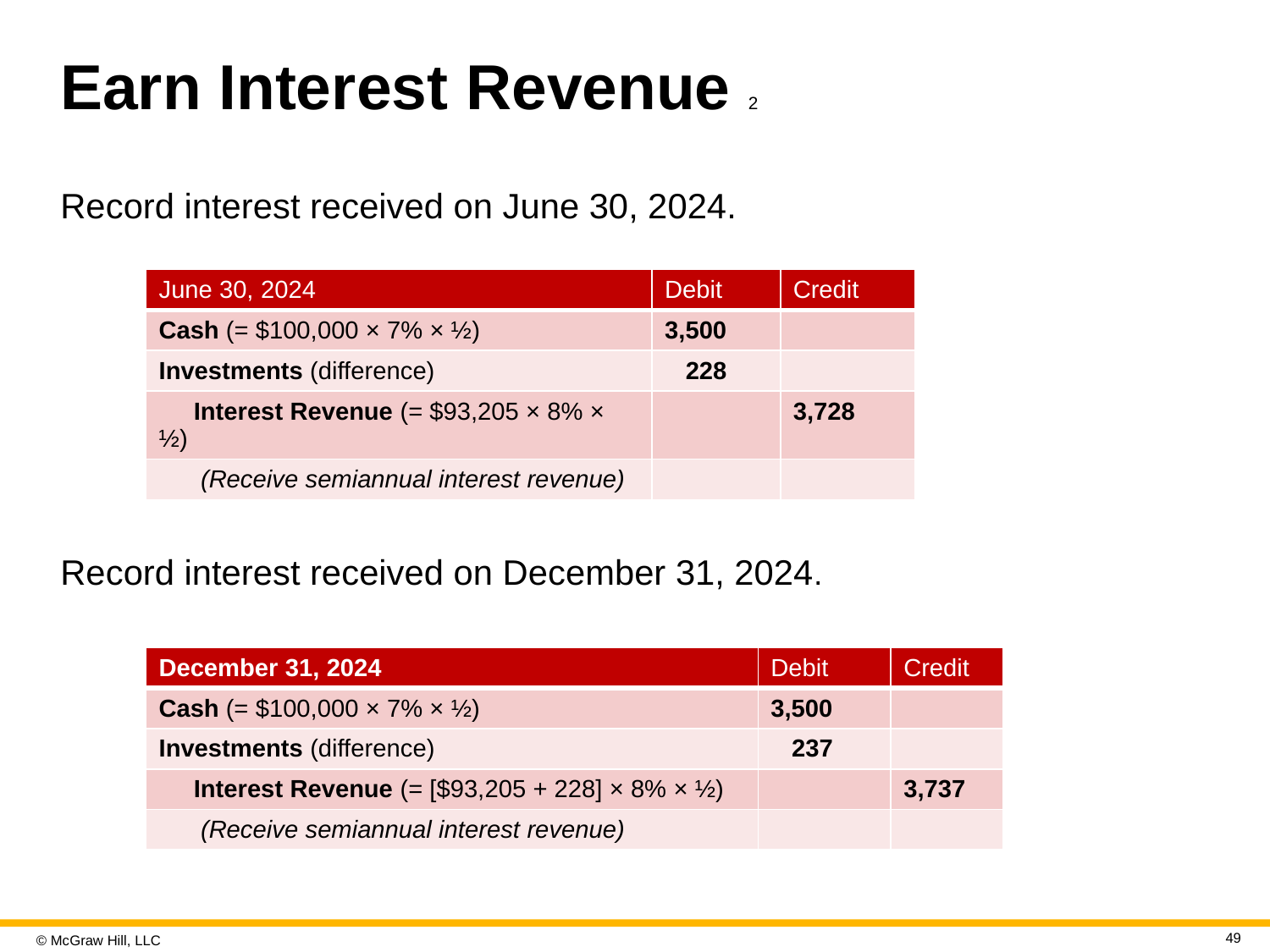

# Earn Interest Revenue 2
Record interest received on June 30, 2024.
| June 30, 2024 | Debit | Credit |
| --- | --- | --- |
| Cash (= $100,000 × 7% × ½) | 3,500 |  |
| Investments (difference) | 228 |  |
| Interest Revenue (= $93,205 × 8% × ½) |  | 3,728 |
| (Receive semiannual interest revenue) |  |  |
Record interest received on December 31, 2024.
| December 31, 2024 | Debit | Credit |
| --- | --- | --- |
| Cash (= $100,000 × 7% × ½) | 3,500 |  |
| Investments (difference) | 237 |  |
| Interest Revenue (= [$93,205 + 228] × 8% × ½) |  | 3,737 |
| (Receive semiannual interest revenue) |  |  |
49